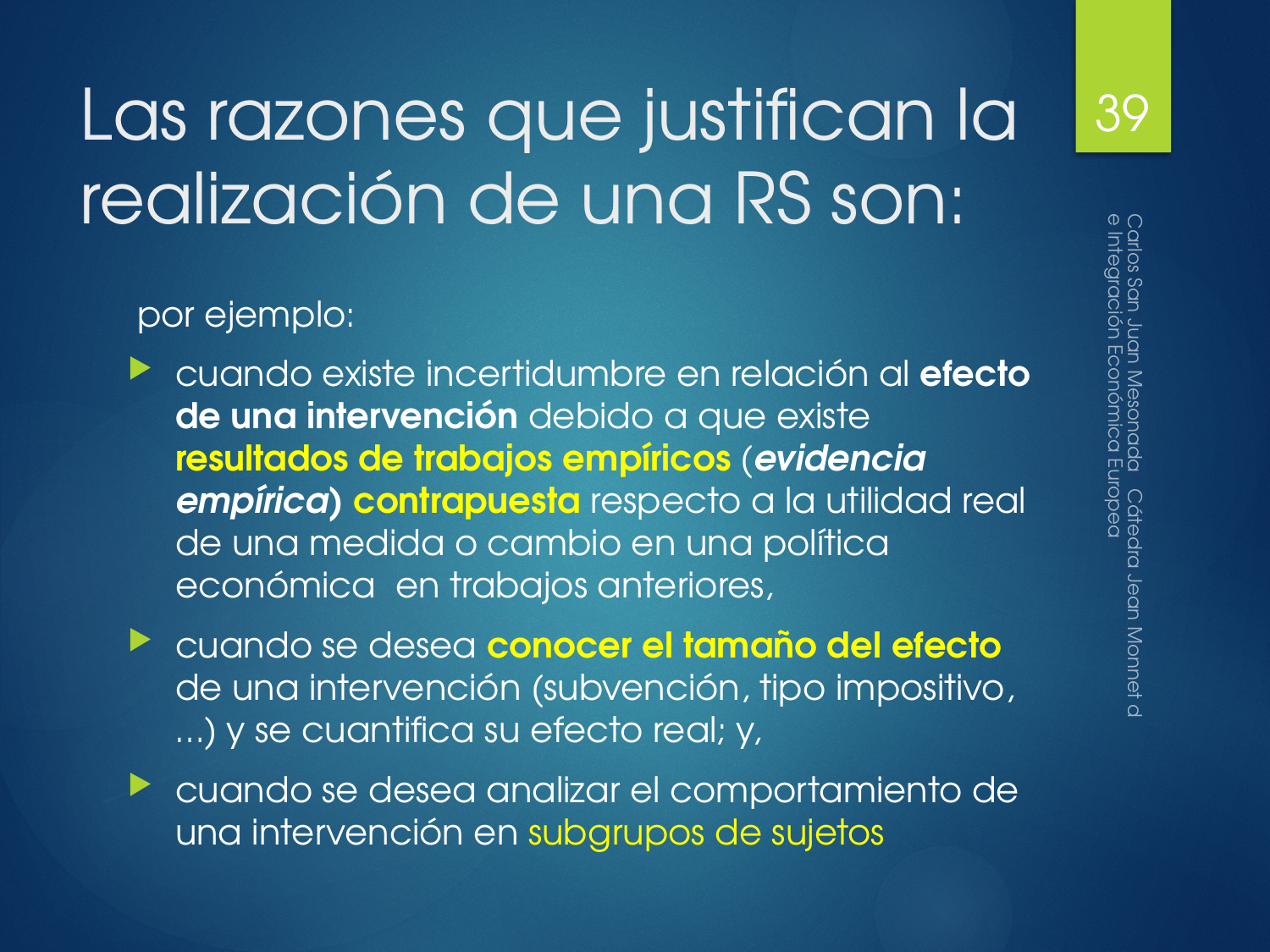

39
# Las razones que justifican la realización de una RS son:
 por ejemplo:
cuando existe incertidumbre en relación al efecto de una intervención debido a que existe resultados de trabajos empíricos (evidencia empírica) contrapuesta respecto a la utilidad real de una medida o cambio en una política económica  en trabajos anteriores,
cuando se desea conocer el tamaño del efecto de una intervención (subvención, tipo impositivo, …) y se cuantifica su efecto real; y,
cuando se desea analizar el comportamiento de una intervención en subgrupos de sujetos

Carlos San Juan Mesonada   Cátedra Jean Monnet de Integración Económica Europea